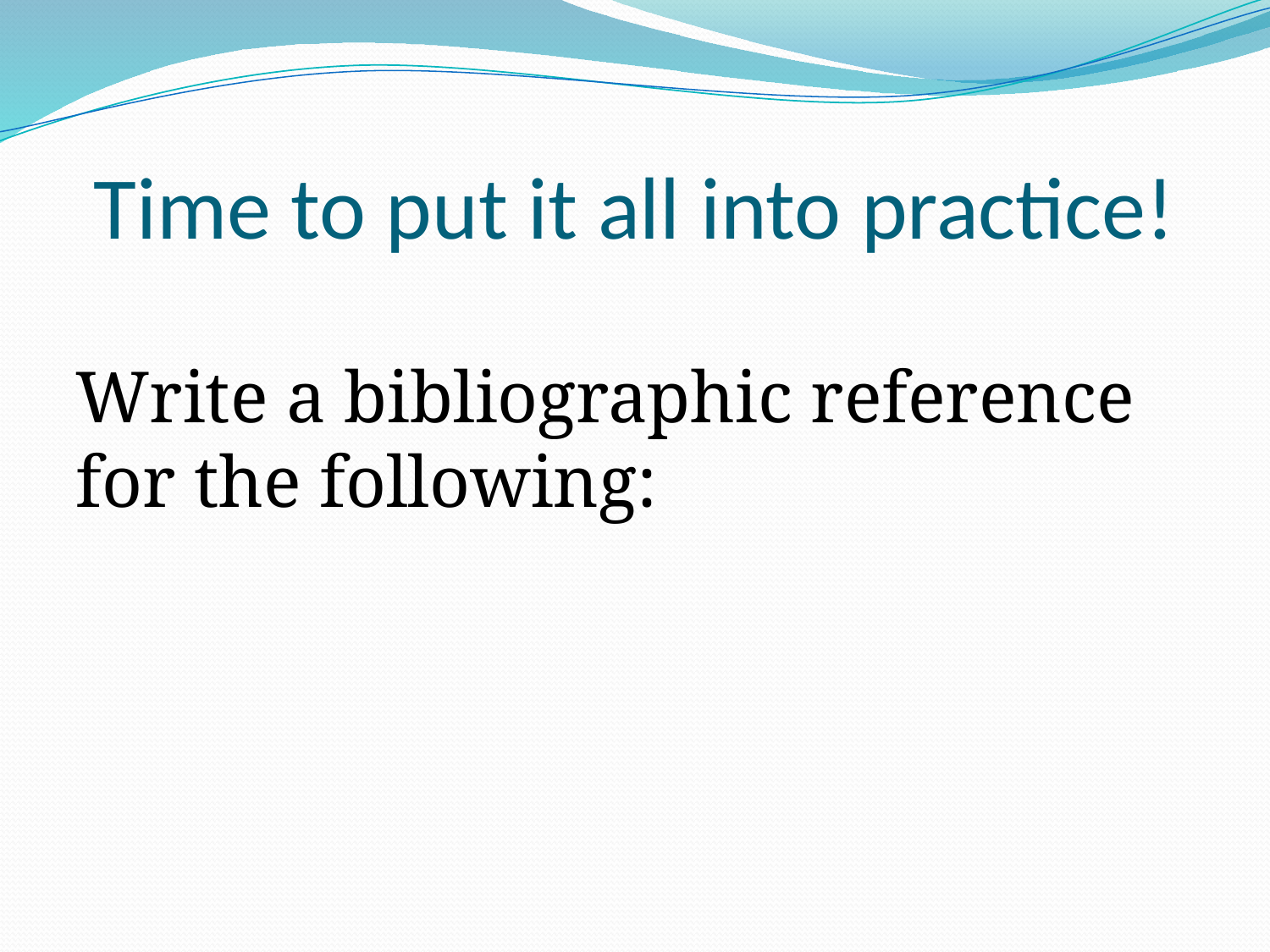

# Time to put it all into practice!
Write a bibliographic reference for the following: